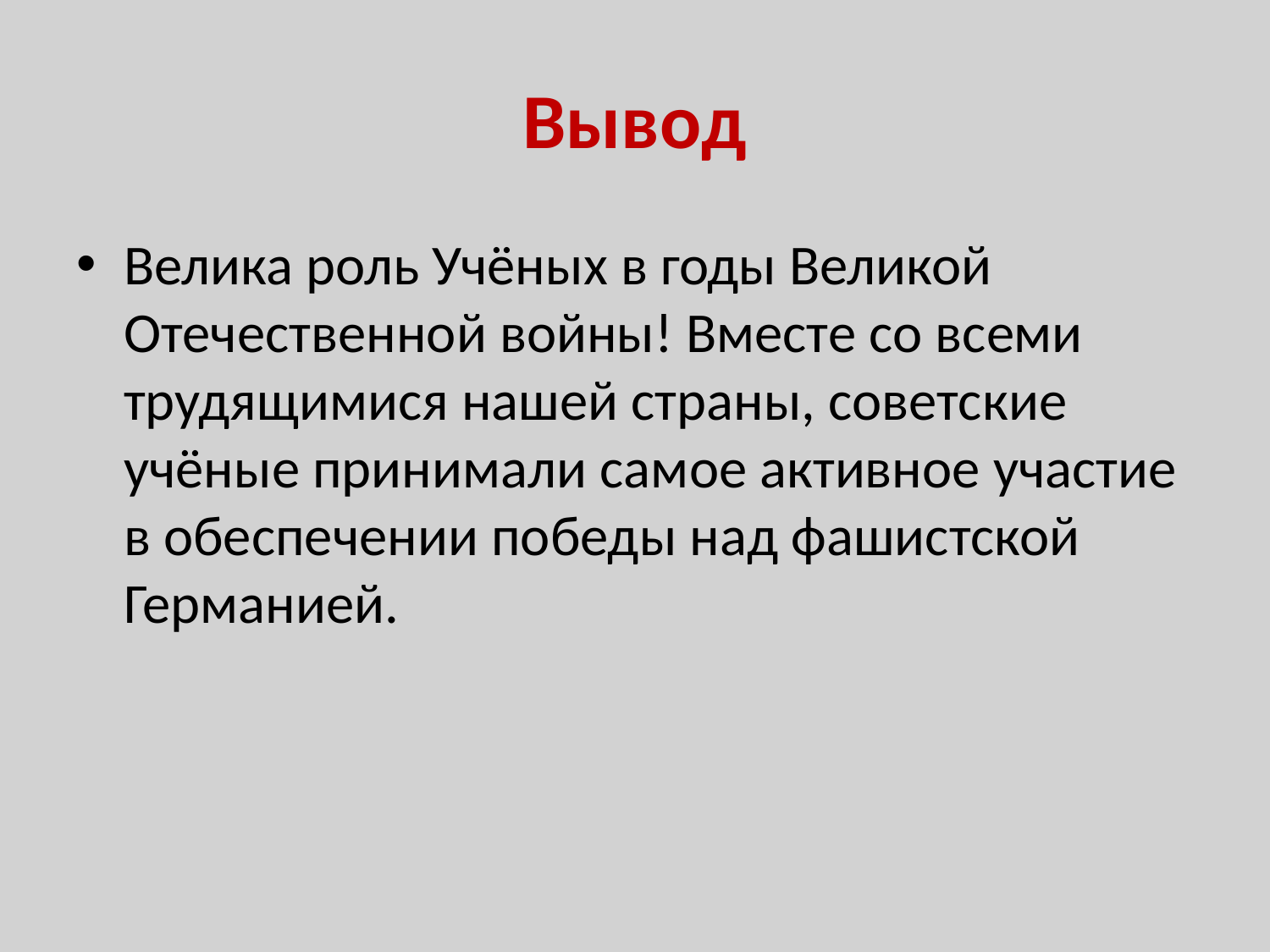

# Вывод
Велика роль Учёных в годы Великой Отечественной войны! Вместе со всеми трудящимися нашей страны, советские учёные принимали самое активное участие в обеспечении победы над фашистской Германией.